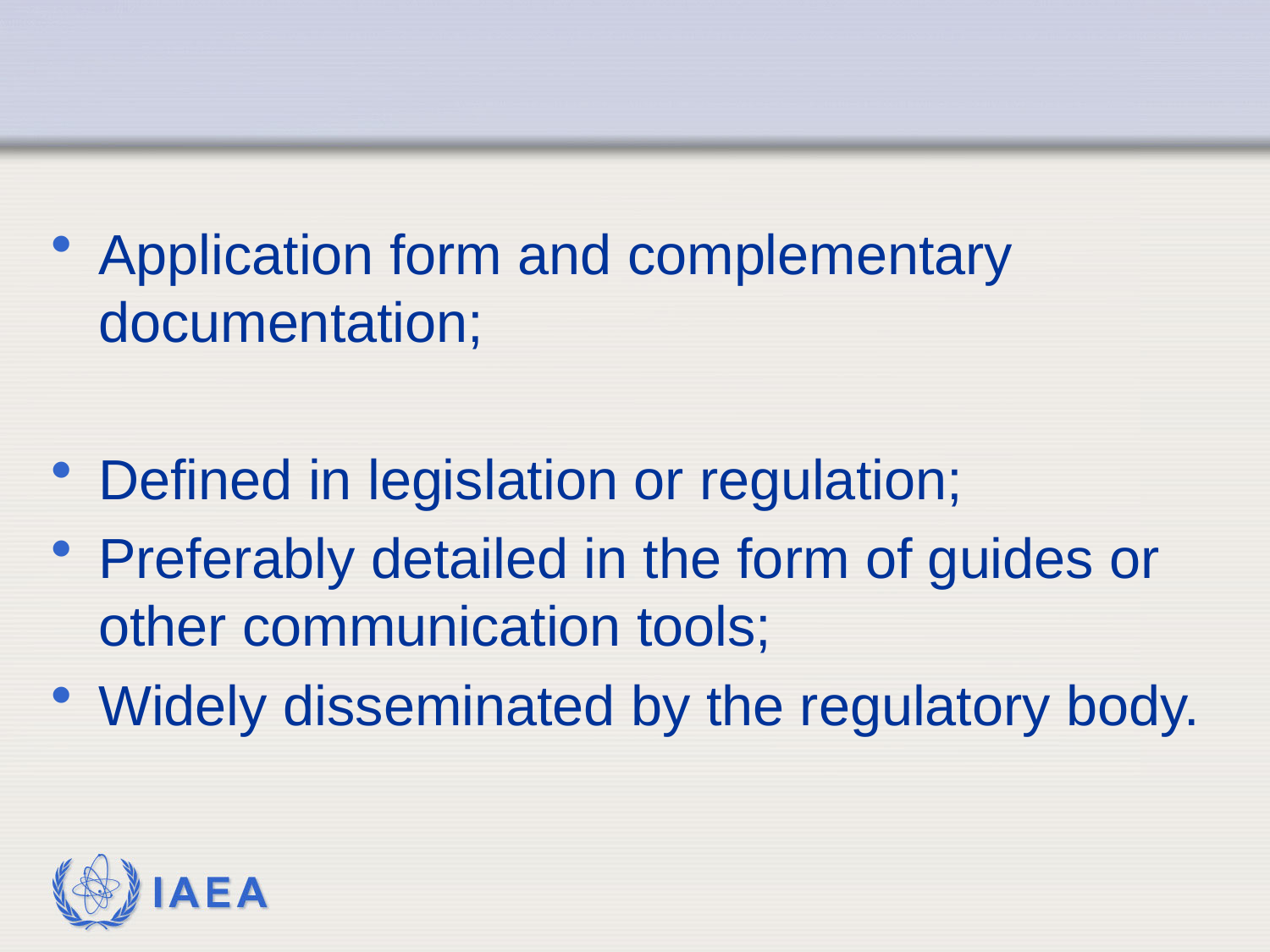

#
Application form and complementary documentation;

Defined in legislation or regulation;
Preferably detailed in the form of guides or other communication tools;
Widely disseminated by the regulatory body.